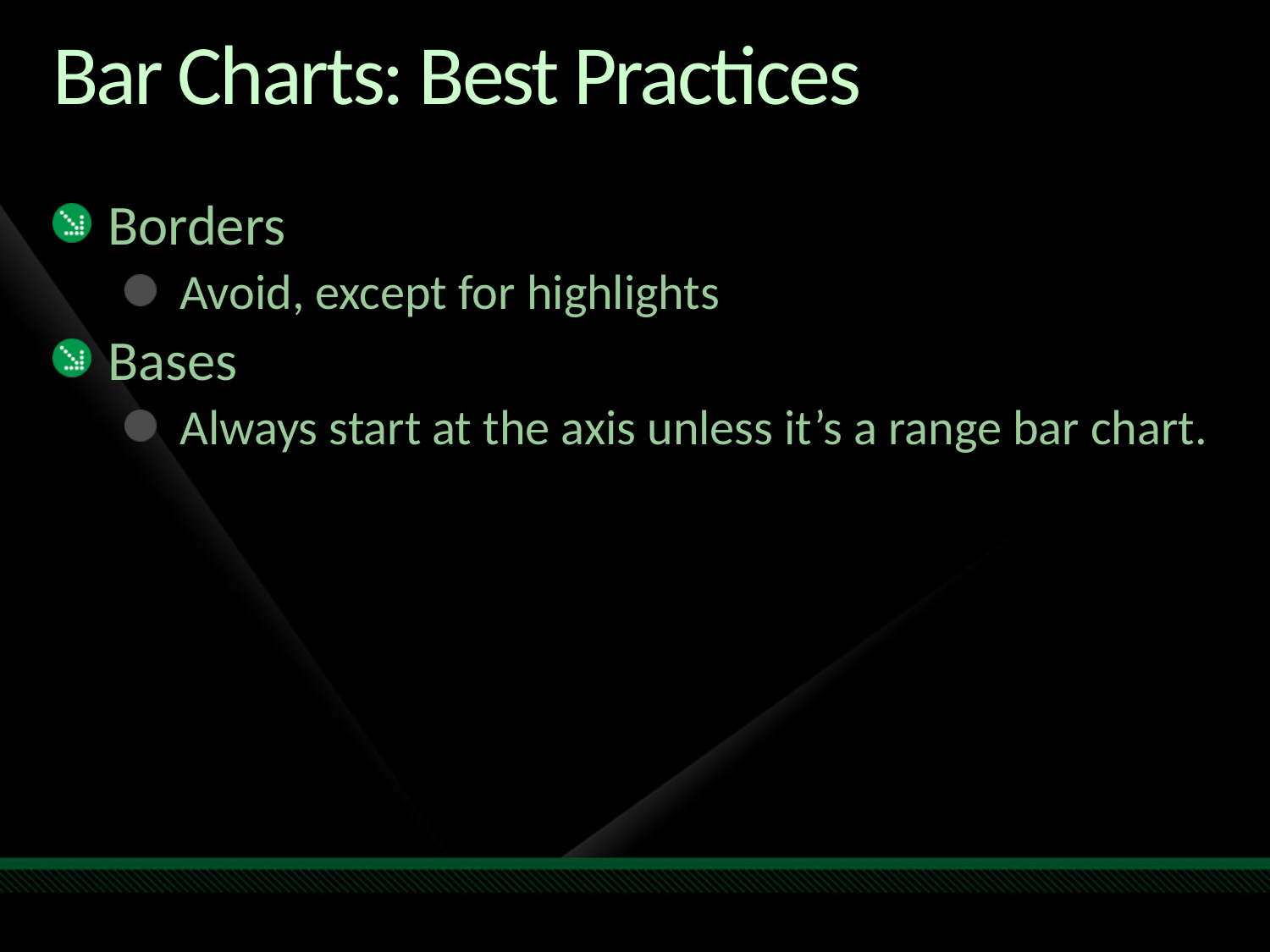

# Bar Charts: Best Practices
Borders
Avoid, except for highlights
Bases
Always start at the axis unless it’s a range bar chart.